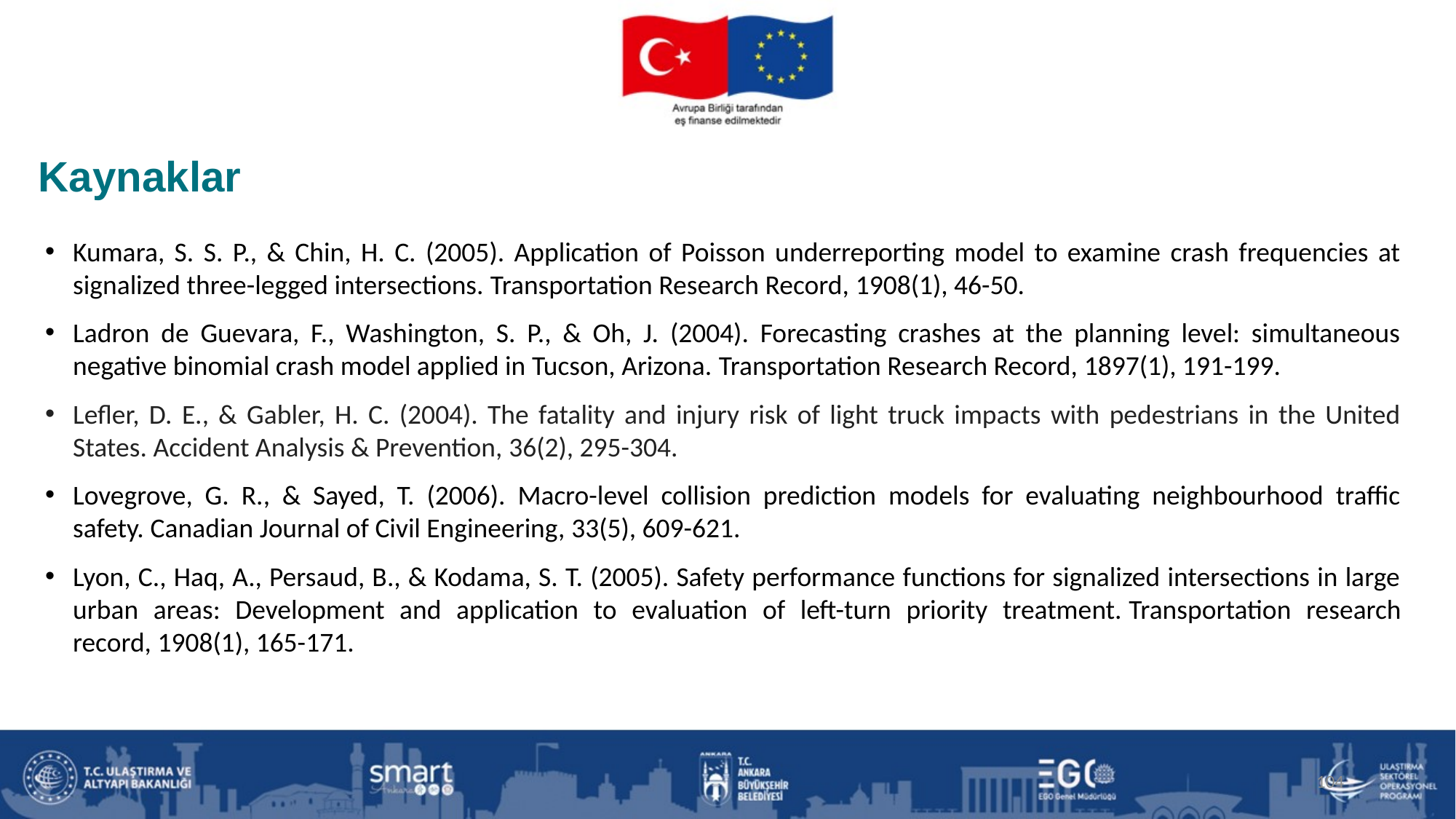

Kaynaklar

Kumara, S. S. P., & Chin, H. C. (2005). Application of Poisson underreporting model to examine crash frequencies at signalized three-legged intersections. Transportation Research Record, 1908(1), 46-50.
Ladron de Guevara, F., Washington, S. P., & Oh, J. (2004). Forecasting crashes at the planning level: simultaneous negative binomial crash model applied in Tucson, Arizona. Transportation Research Record, 1897(1), 191-199.
Lefler, D. E., & Gabler, H. C. (2004). The fatality and injury risk of light truck impacts with pedestrians in the United States. Accident Analysis & Prevention, 36(2), 295-304.
Lovegrove, G. R., & Sayed, T. (2006). Macro-level collision prediction models for evaluating neighbourhood traffic safety. Canadian Journal of Civil Engineering, 33(5), 609-621.
Lyon, C., Haq, A., Persaud, B., & Kodama, S. T. (2005). Safety performance functions for signalized intersections in large urban areas: Development and application to evaluation of left-turn priority treatment. Transportation research record, 1908(1), 165-171.

104